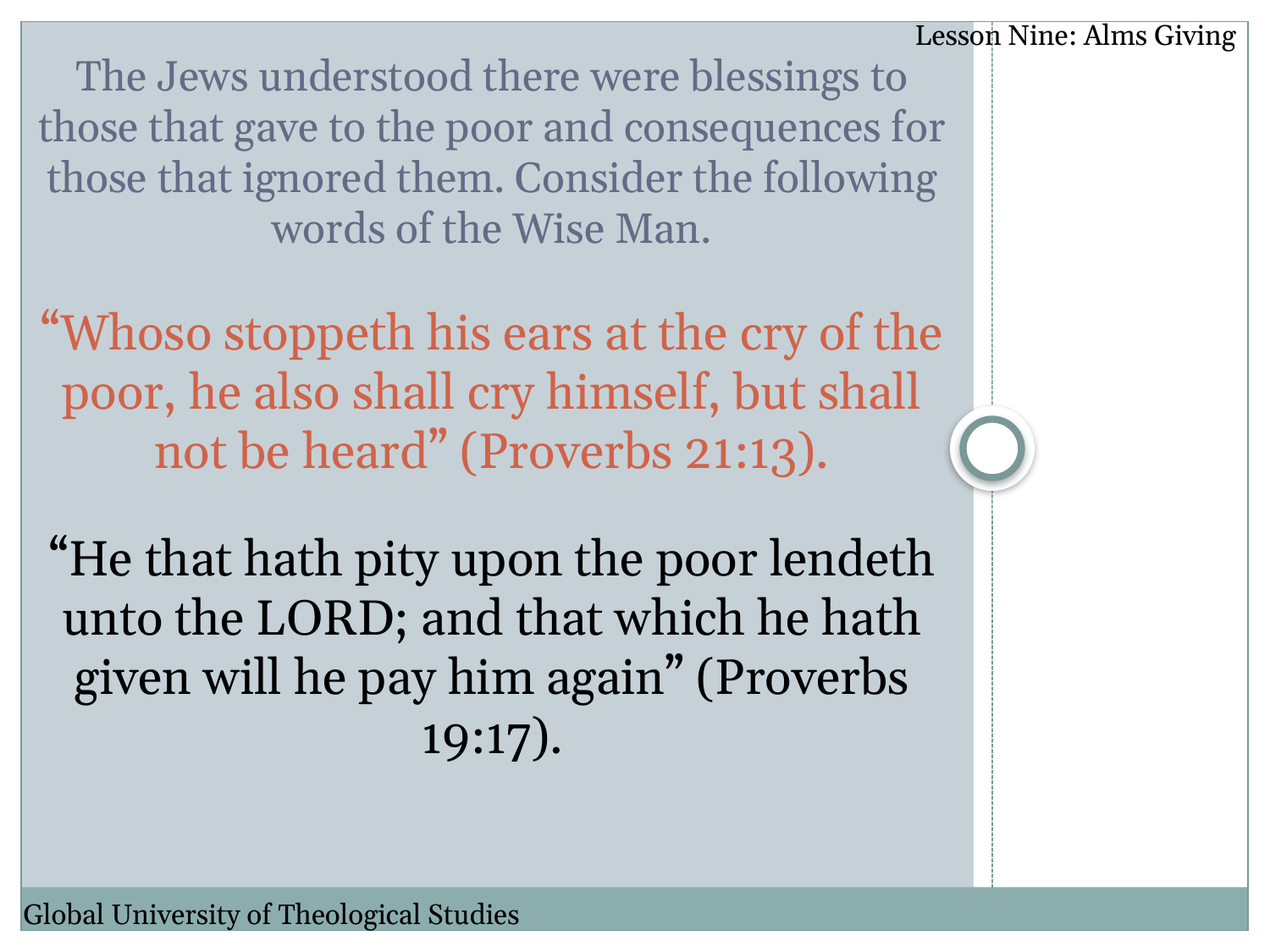

Lesson Nine: Alms Giving
The Jews understood there were blessings to those that gave to the poor and consequences for those that ignored them. Consider the following words of the Wise Man.
“Whoso stoppeth his ears at the cry of the poor, he also shall cry himself, but shall not be heard” (Proverbs 21:13).
“He that hath pity upon the poor lendeth unto the LORD; and that which he hath given will he pay him again” (Proverbs 19:17).
Global University of Theological Studies